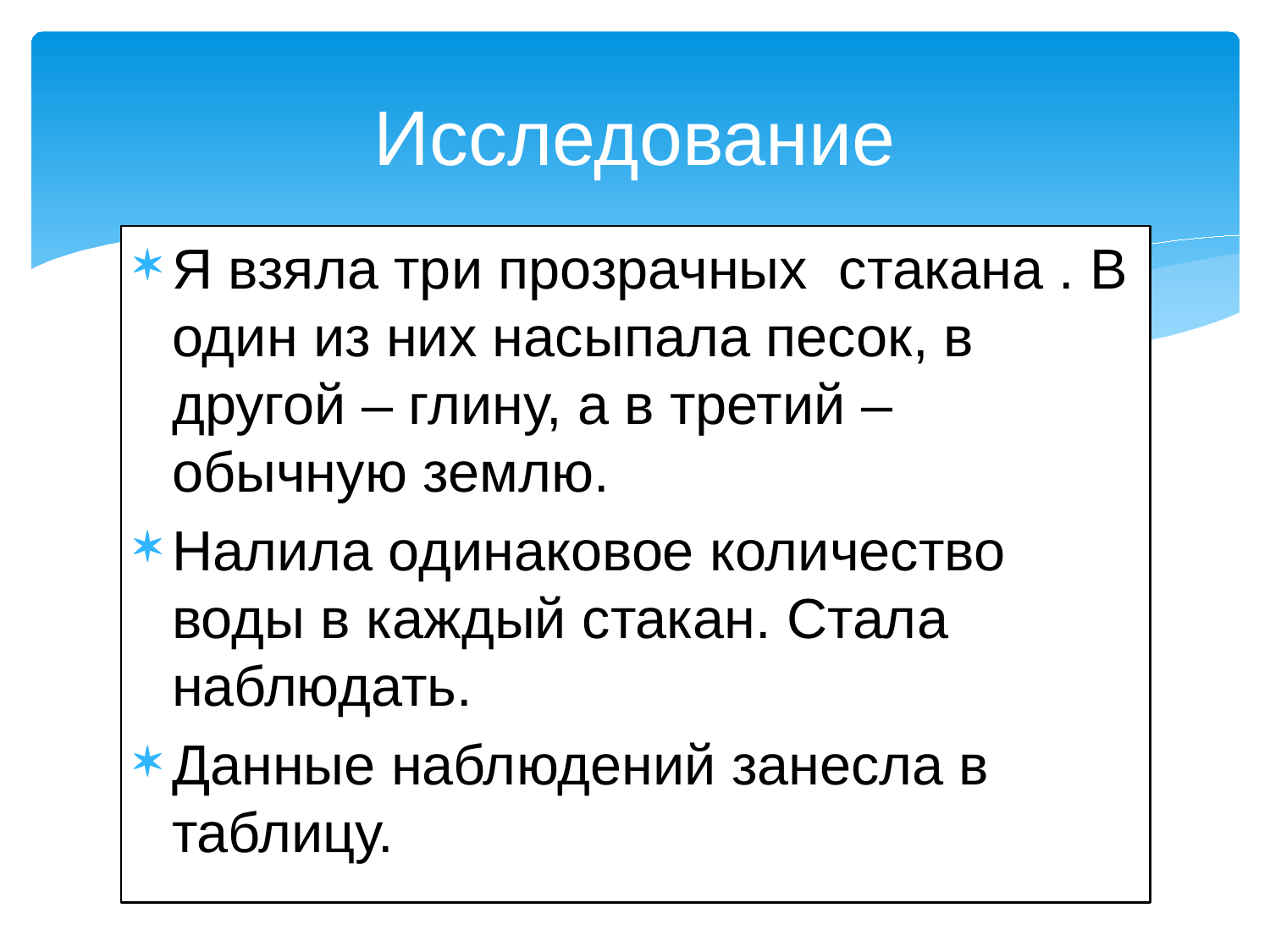

# Исследование
Я взяла три прозрачных  стакана . В один из них насыпала песок, в другой – глину, а в третий – обычную землю.
Налила одинаковое количество воды в каждый стакан. Стала наблюдать.
Данные наблюдений занесла в таблицу.